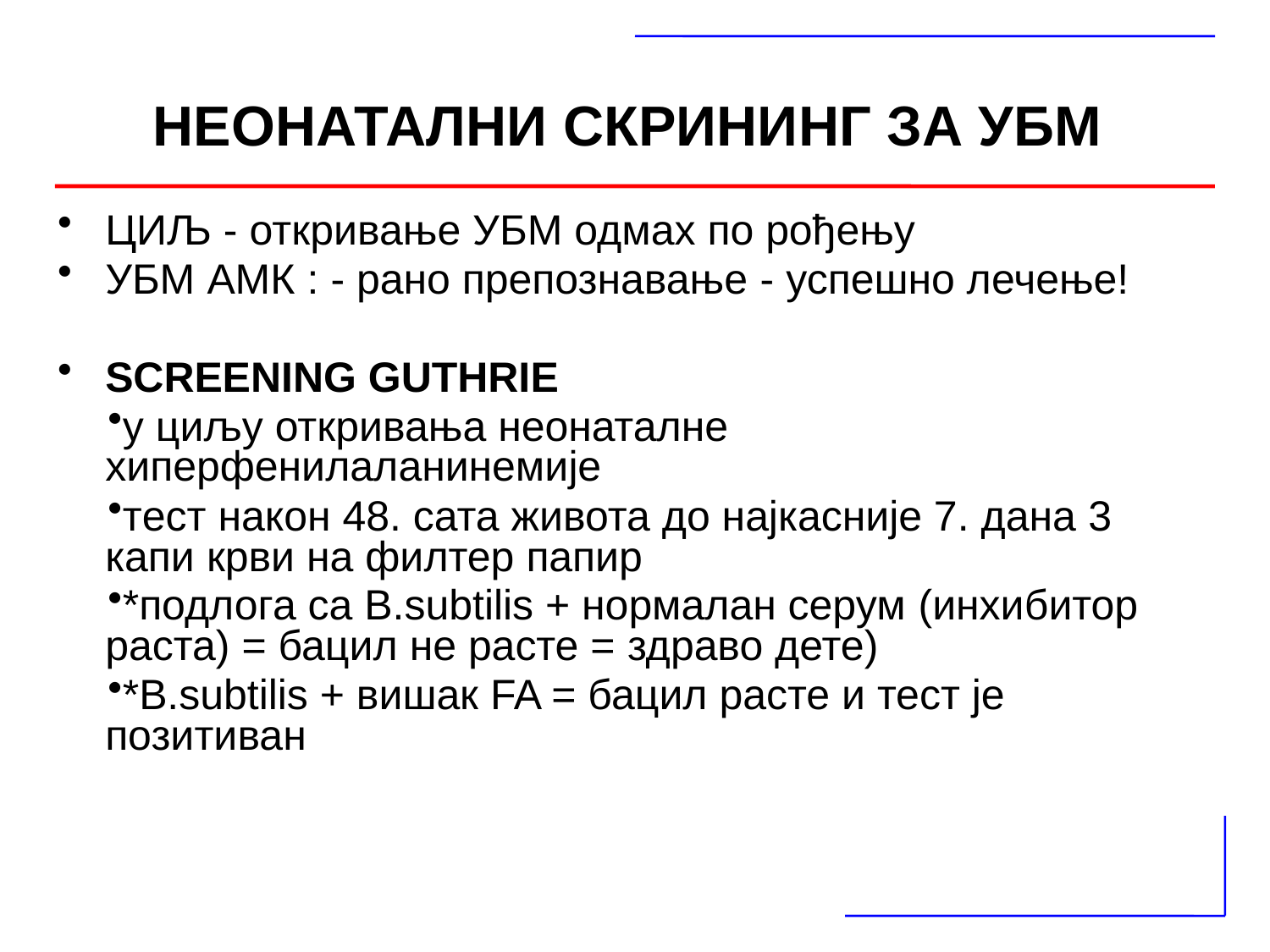

НЕОНАТАЛНИ СКРИНИНГ ЗА УБМ
ЦИЉ - откривање УБМ одмах по рођењу
УБМ АМК : - рано препознавање - успешно лечење!

SCREENING GUTHRIЕ
у циљу откривања неонаталне хиперфенилаланинемије
тест након 48. сата живота до најкасније 7. дана 3 капи крви на филтер папир
*подлога са B.subtilis + нормалан серум (инхибитор раста) = бацил не расте = здраво дете)
*B.subtilis + вишак FA = бацил расте и тест је позитиван